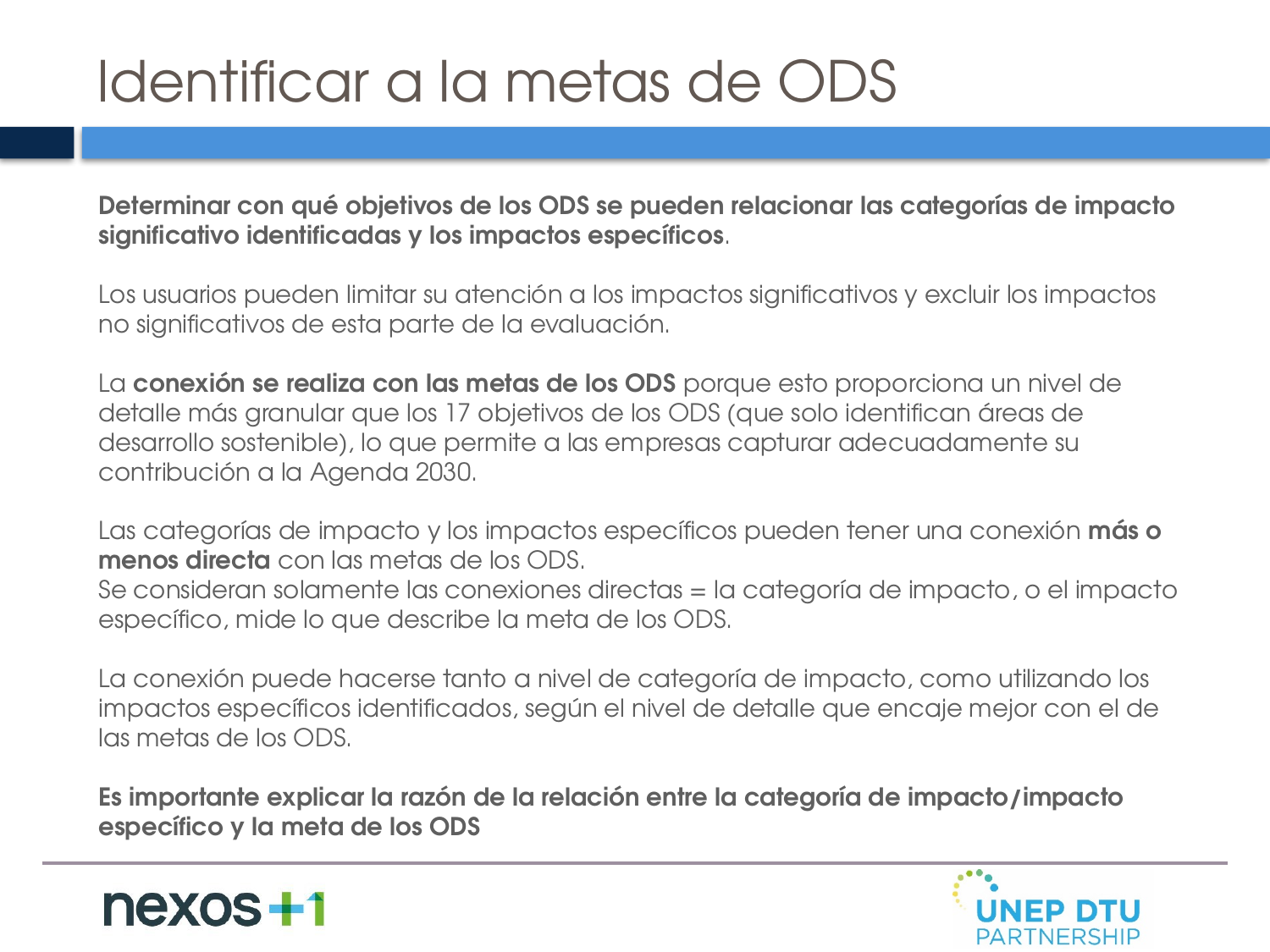

# Identificar a la metas de ODS
Determinar con qué objetivos de los ODS se pueden relacionar las categorías de impacto significativo identificadas y los impactos específicos.

Los usuarios pueden limitar su atención a los impactos significativos y excluir los impactos no significativos de esta parte de la evaluación.

La conexión se realiza con las metas de los ODS porque esto proporciona un nivel de detalle más granular que los 17 objetivos de los ODS (que solo identifican áreas de desarrollo sostenible), lo que permite a las empresas capturar adecuadamente su contribución a la Agenda 2030.

Las categorías de impacto y los impactos específicos pueden tener una conexión más o menos directa con las metas de los ODS.
Se consideran solamente las conexiones directas = la categoría de impacto, o el impacto específico, mide lo que describe la meta de los ODS.

La conexión puede hacerse tanto a nivel de categoría de impacto, como utilizando los impactos específicos identificados, según el nivel de detalle que encaje mejor con el de las metas de los ODS.

Es importante explicar la razón de la relación entre la categoría de impacto/impacto específico y la meta de los ODS